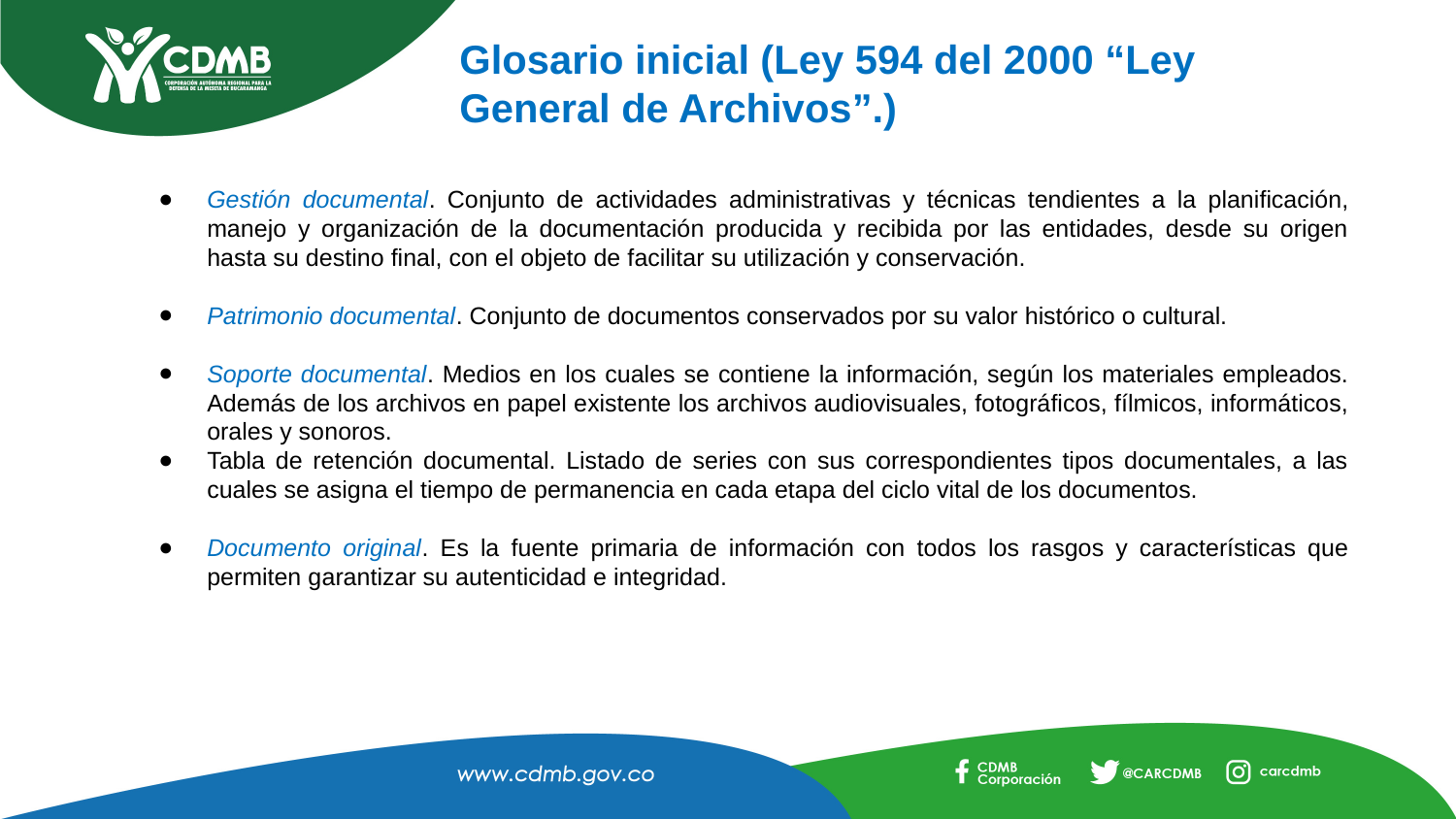

# Glosario inicial (Ley 594 del 2000 “Ley General de Archivos”.)
Gestión documental. Conjunto de actividades administrativas y técnicas tendientes a la planificación, manejo y organización de la documentación producida y recibida por las entidades, desde su origen hasta su destino final, con el objeto de facilitar su utilización y conservación.

Patrimonio documental. Conjunto de documentos conservados por su valor histórico o cultural.

Soporte documental. Medios en los cuales se contiene la información, según los materiales empleados. Además de los archivos en papel existente los archivos audiovisuales, fotográficos, fílmicos, informáticos, orales y sonoros.
Tabla de retención documental. Listado de series con sus correspondientes tipos documentales, a las cuales se asigna el tiempo de permanencia en cada etapa del ciclo vital de los documentos.

Documento original. Es la fuente primaria de información con todos los rasgos y características que permiten garantizar su autenticidad e integridad.